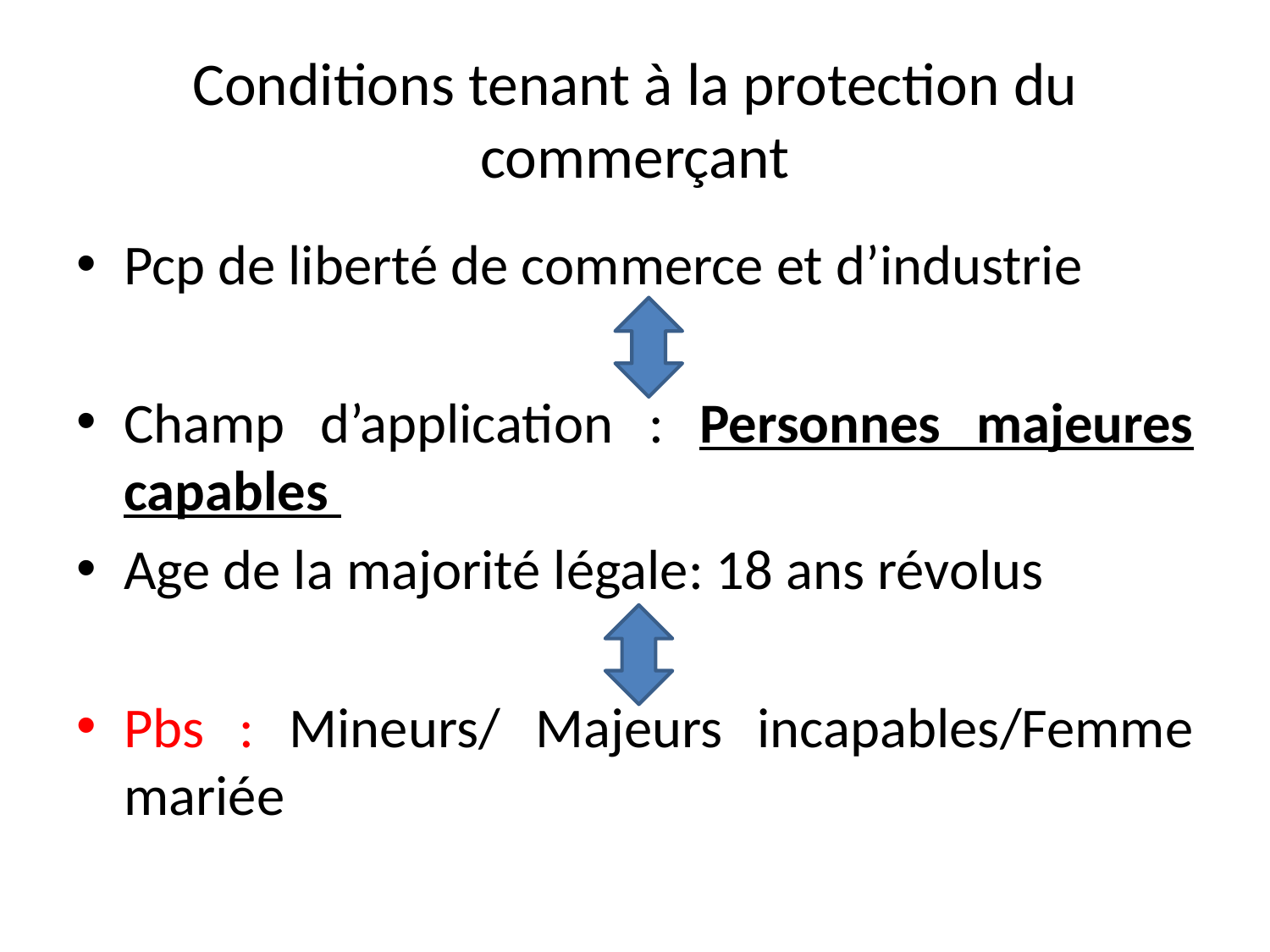

# Conditions tenant à la protection du commerçant
Pcp de liberté de commerce et d’industrie

Champ d’application : Personnes majeures capables
Age de la majorité légale: 18 ans révolus

Pbs : Mineurs/ Majeurs incapables/Femme mariée